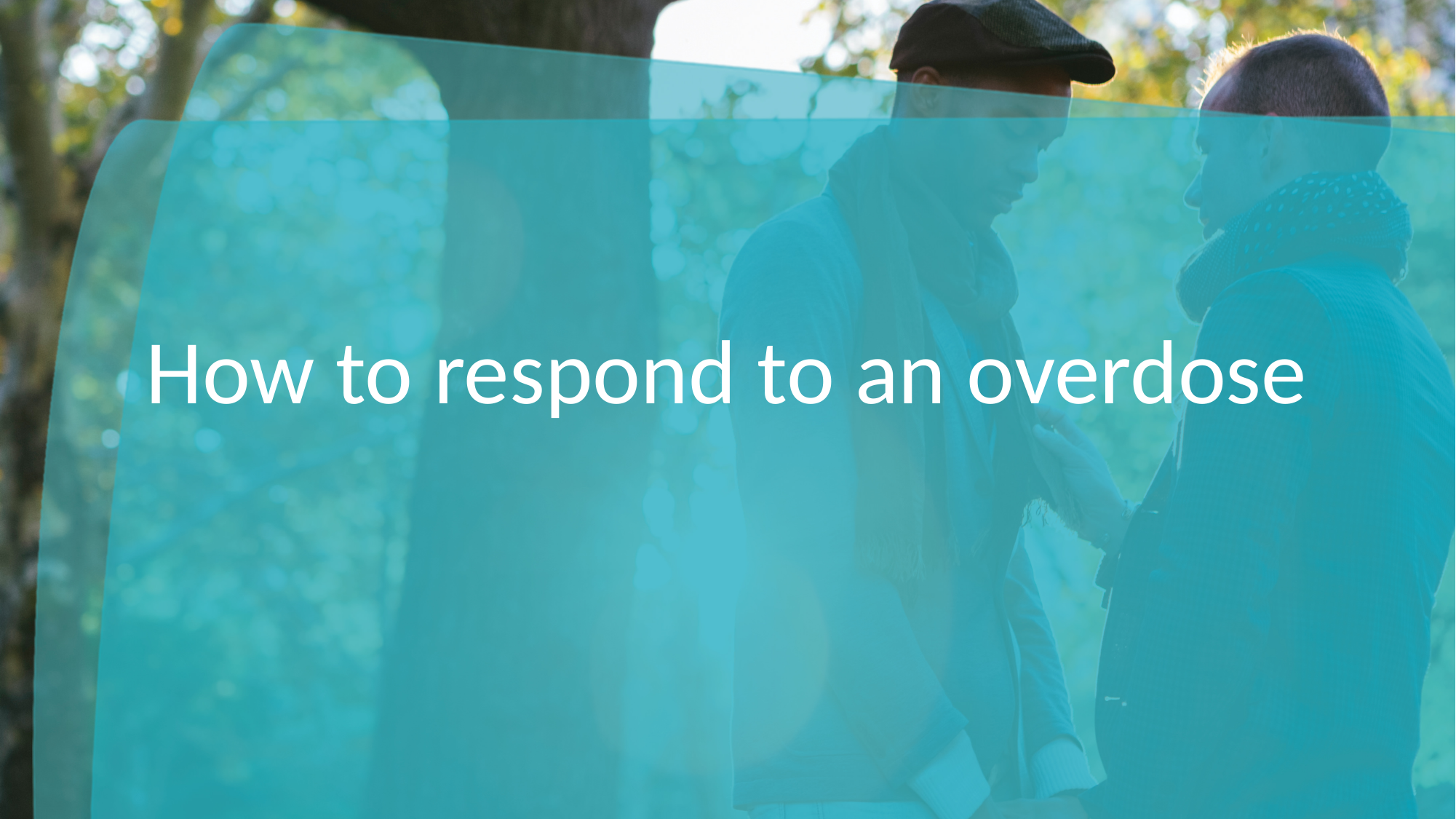

# How to respond to an overdose